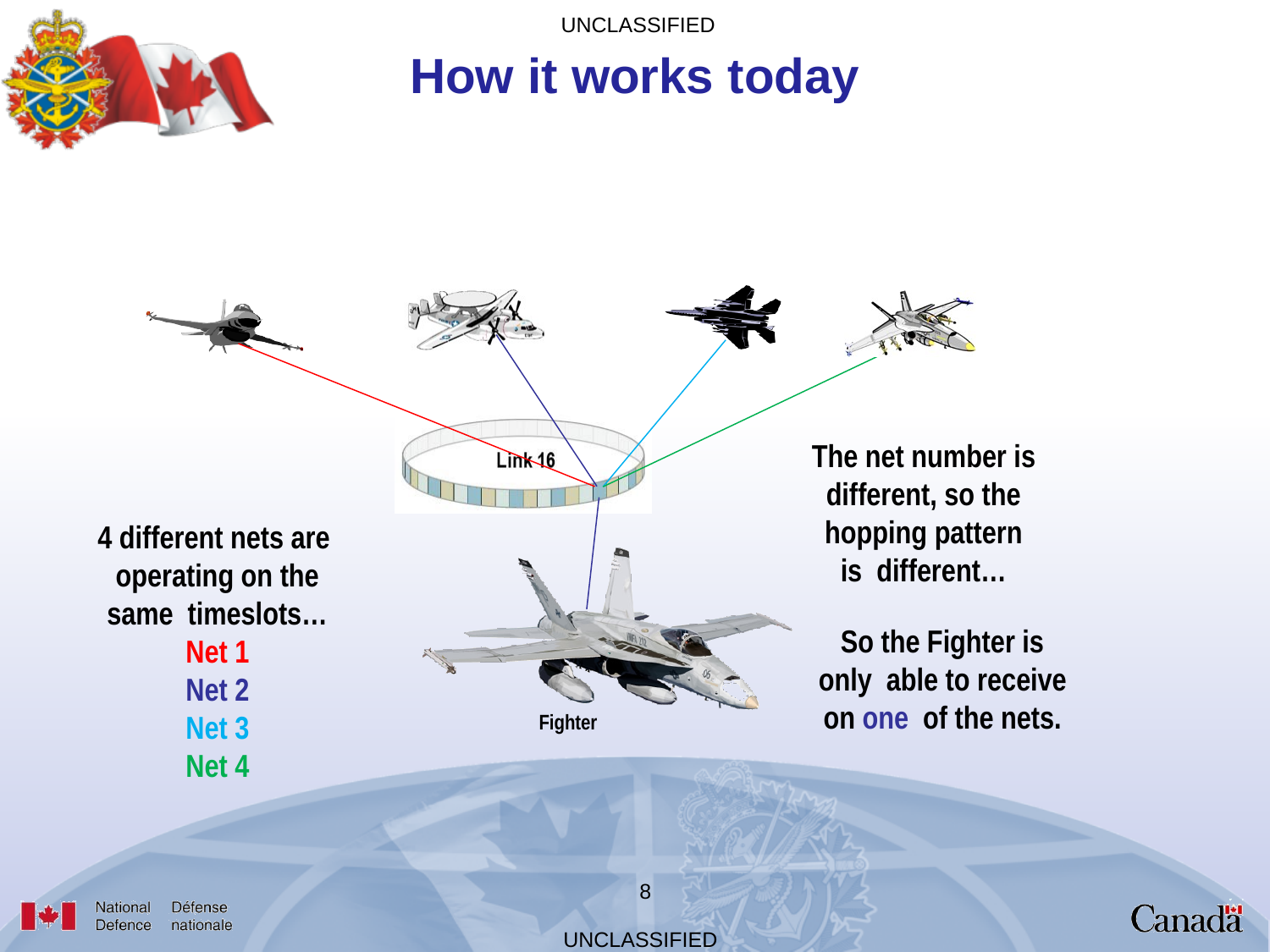

# How it works today

The net number is  different, so the  hopping pattern is  different…

4 different nets are  operating on the same  timeslots…
Net 1
Net 2
Net 3
Net 4

So the Fighter is only  able to receive on one  of the nets.
Fighter